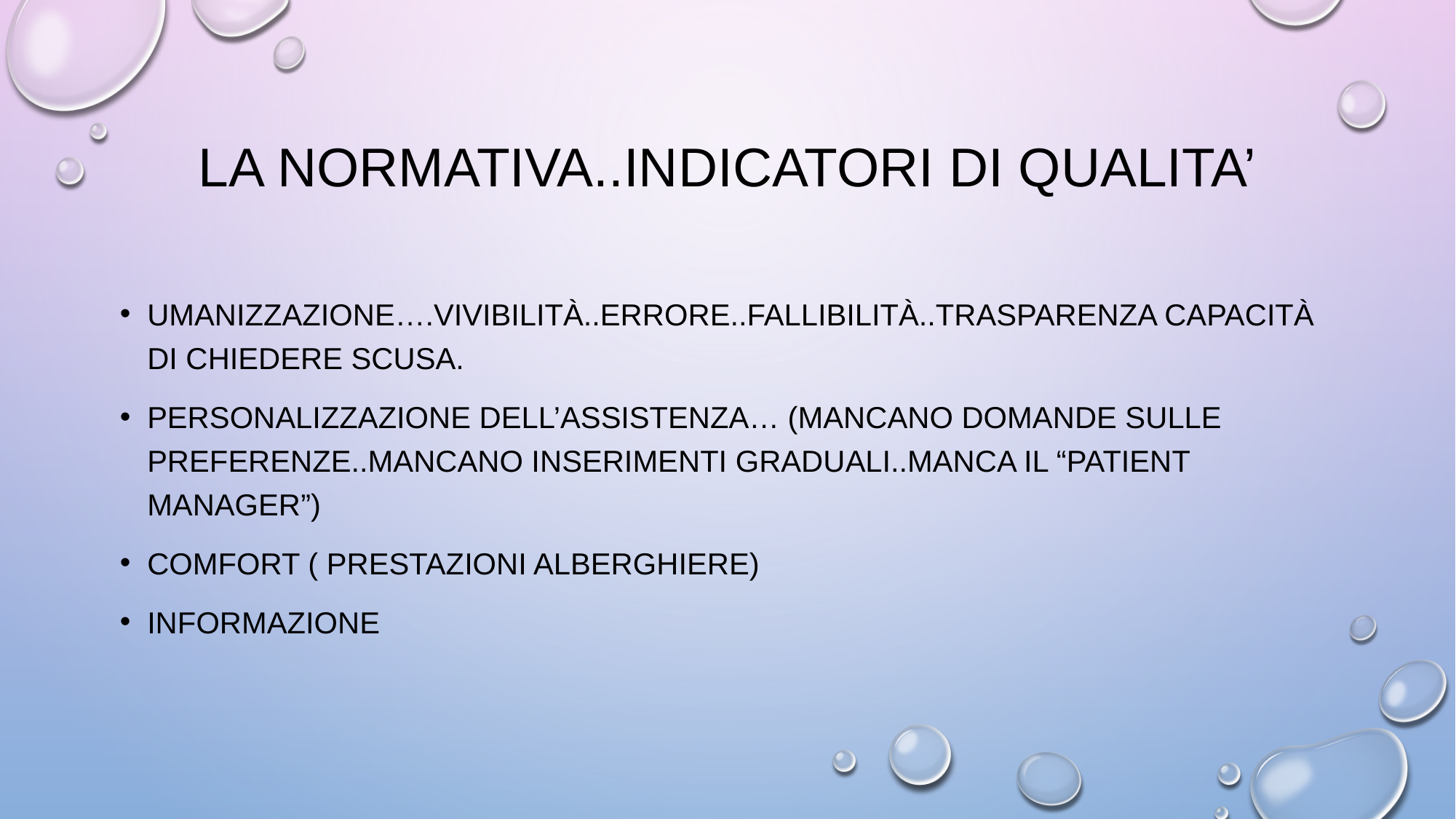

# LA NORMATIVA..INDICATORI DI QUALITA’
UMANIZZAZIONE….VIVIBILITà..ERRORE..FALLIBILITà..TRASPARENZA CAPACITà DI CHIEDERE SCUSA.
PERSONALIZZAZIONE DELL’ASSISTENZA… (MANCANO DOMANDE SULLE PREFERENZE..MANCANO INSERIMENTI GRADUALI..MANCA IL “PATIENT MANAGER”)
COMFORT ( PRESTAZIONI ALBERGHIERE)
INFORMAZIONE